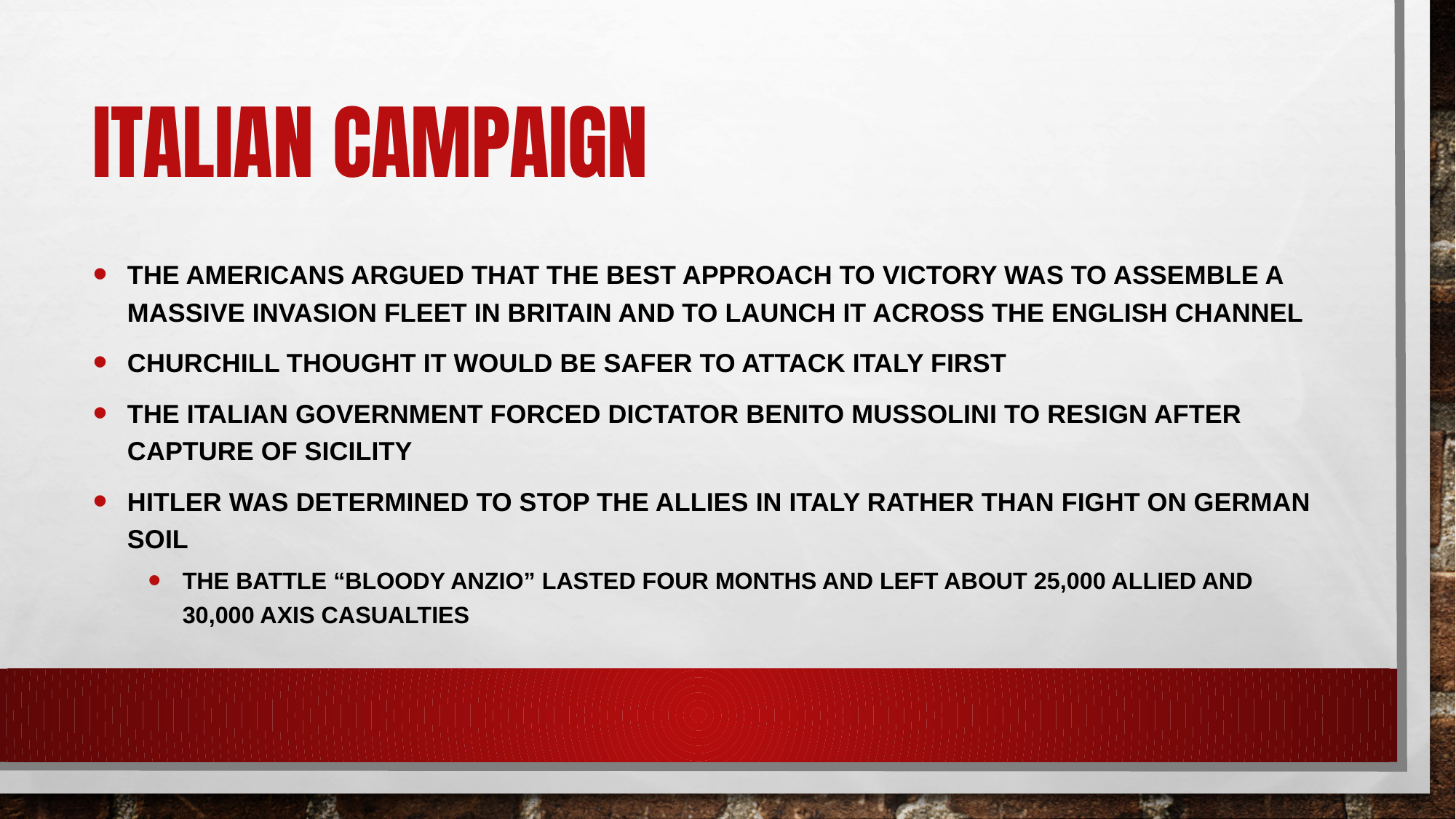

# ITALIAN CAMPAIGN
The Americans argued that the best approach to victory was to assemble a massive invasion fleet in Britain and to launch it across the English Channel
Churchill thought it would be safer to attack Italy FIRST
The Italian government forced dictator Benito Mussolini to resign after capture of sicility
Hitler was determined to stop the Allies in Italy rather than fight on German soil
The battle “Bloody Anzio” lasted four months and left about 25,000 Allied and 30,000 Axis casualties